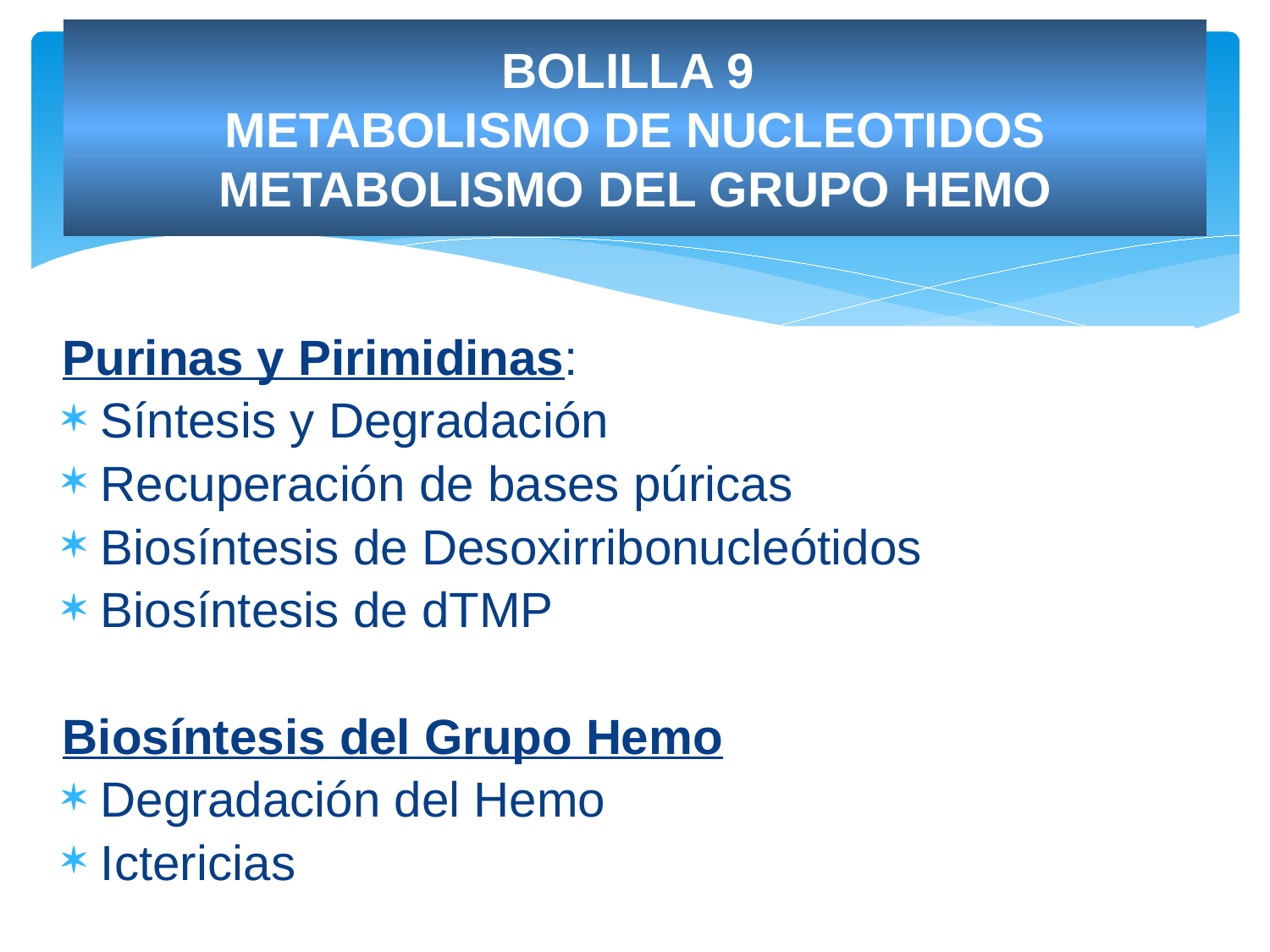

# BOLILLA 9 METABOLISMO DE NUCLEOTIDOS METABOLISMO DEL GRUPO HEMO
Purinas y Pirimidinas:
Síntesis y Degradación
Recuperación de bases púricas
Biosíntesis de Desoxirribonucleótidos
Biosíntesis de dTMP

Biosíntesis del Grupo Hemo
Degradación del Hemo
Ictericias